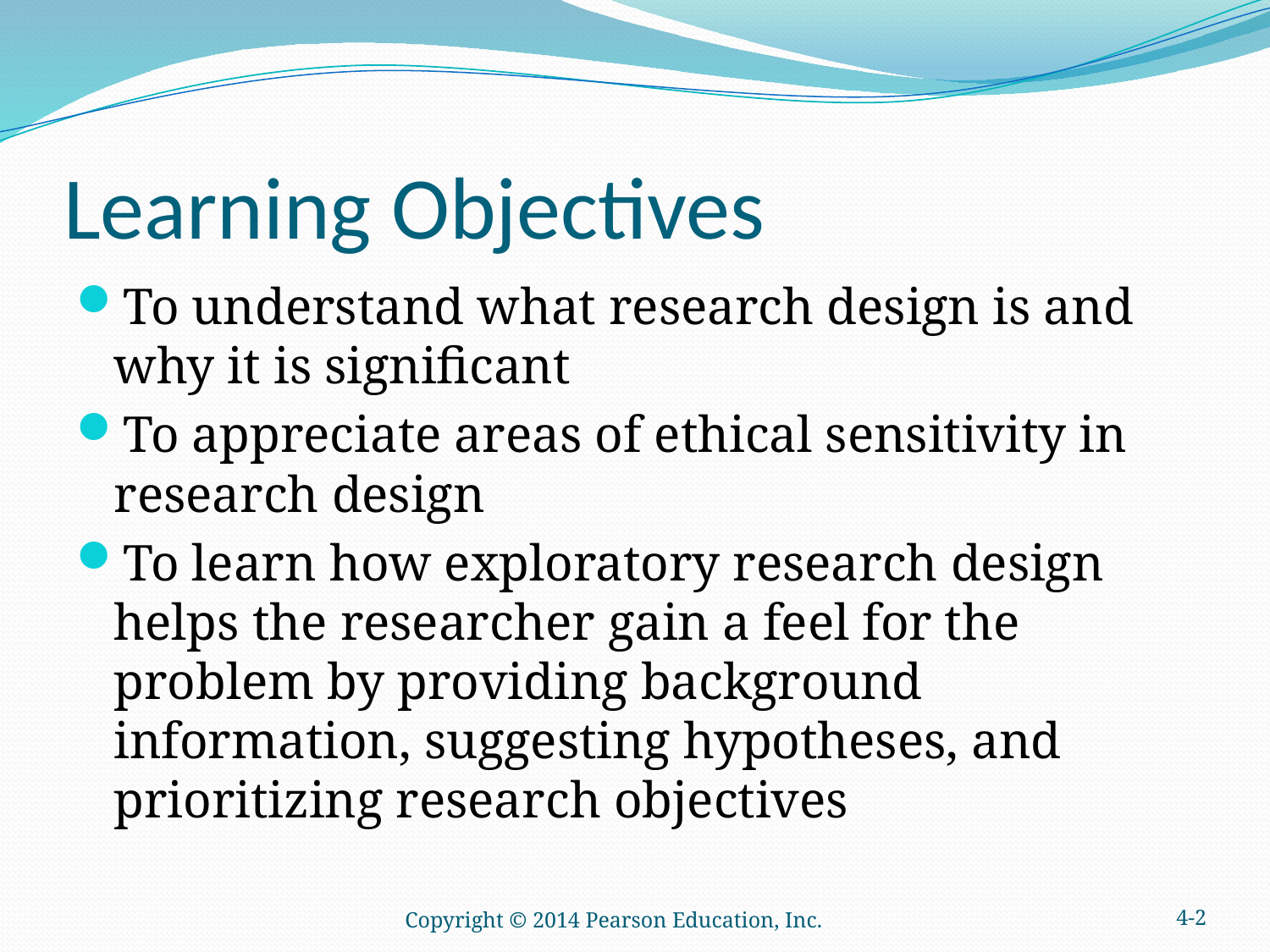

# Learning Objectives
To understand what research design is and why it is significant
To appreciate areas of ethical sensitivity in research design
To learn how exploratory research design helps the researcher gain a feel for the problem by providing background information, suggesting hypotheses, and prioritizing research objectives

Copyright © 2014 Pearson Education, Inc.
4-2